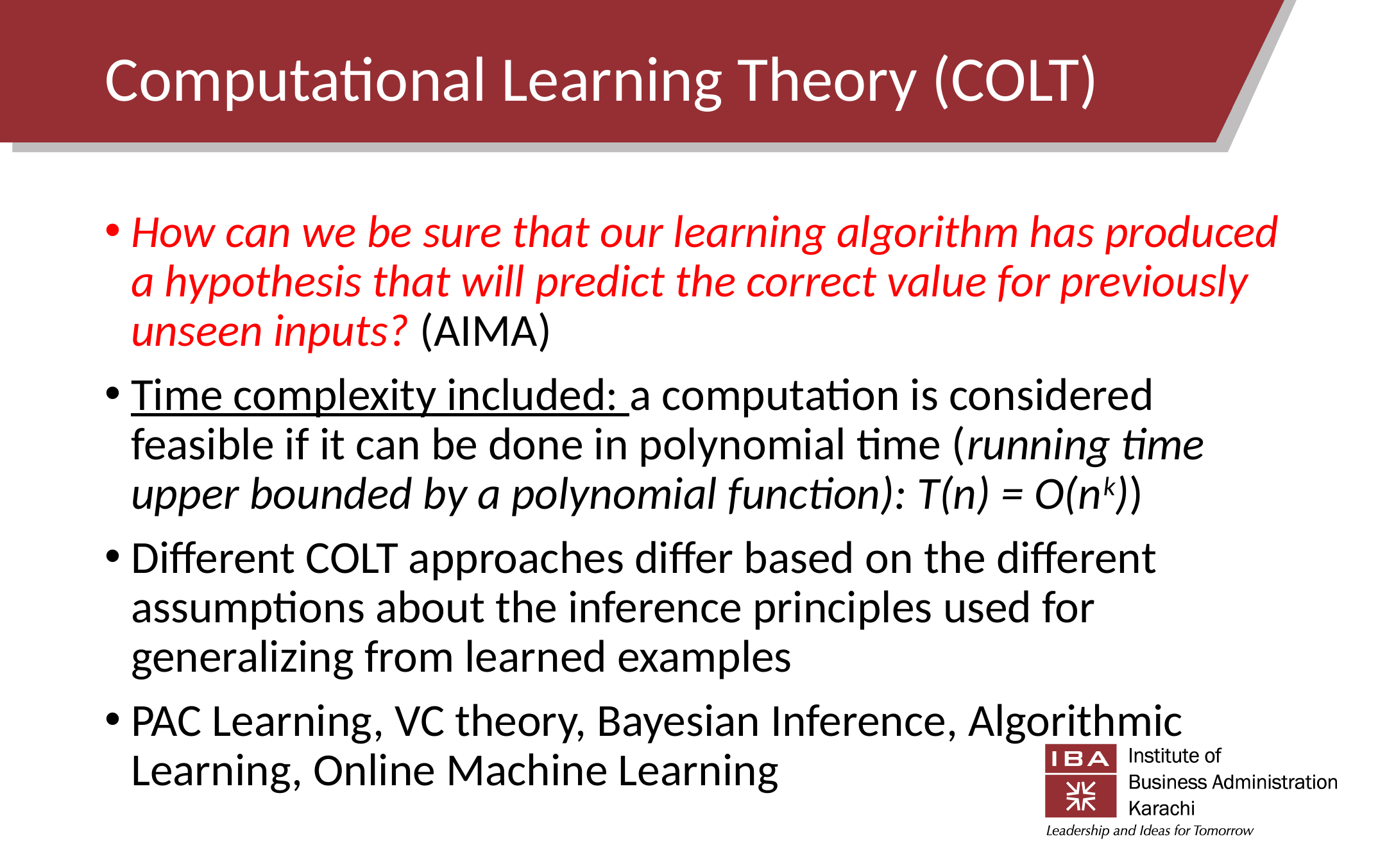

# Computational Learning Theory (COLT)
How can we be sure that our learning algorithm has produced a hypothesis that will predict the correct value for previously unseen inputs? (AIMA)
Time complexity included: a computation is considered feasible if it can be done in polynomial time (running time upper bounded by a polynomial function): T(n) = O(nk))
Different COLT approaches differ based on the different assumptions about the inference principles used for generalizing from learned examples
PAC Learning, VC theory, Bayesian Inference, Algorithmic Learning, Online Machine Learning